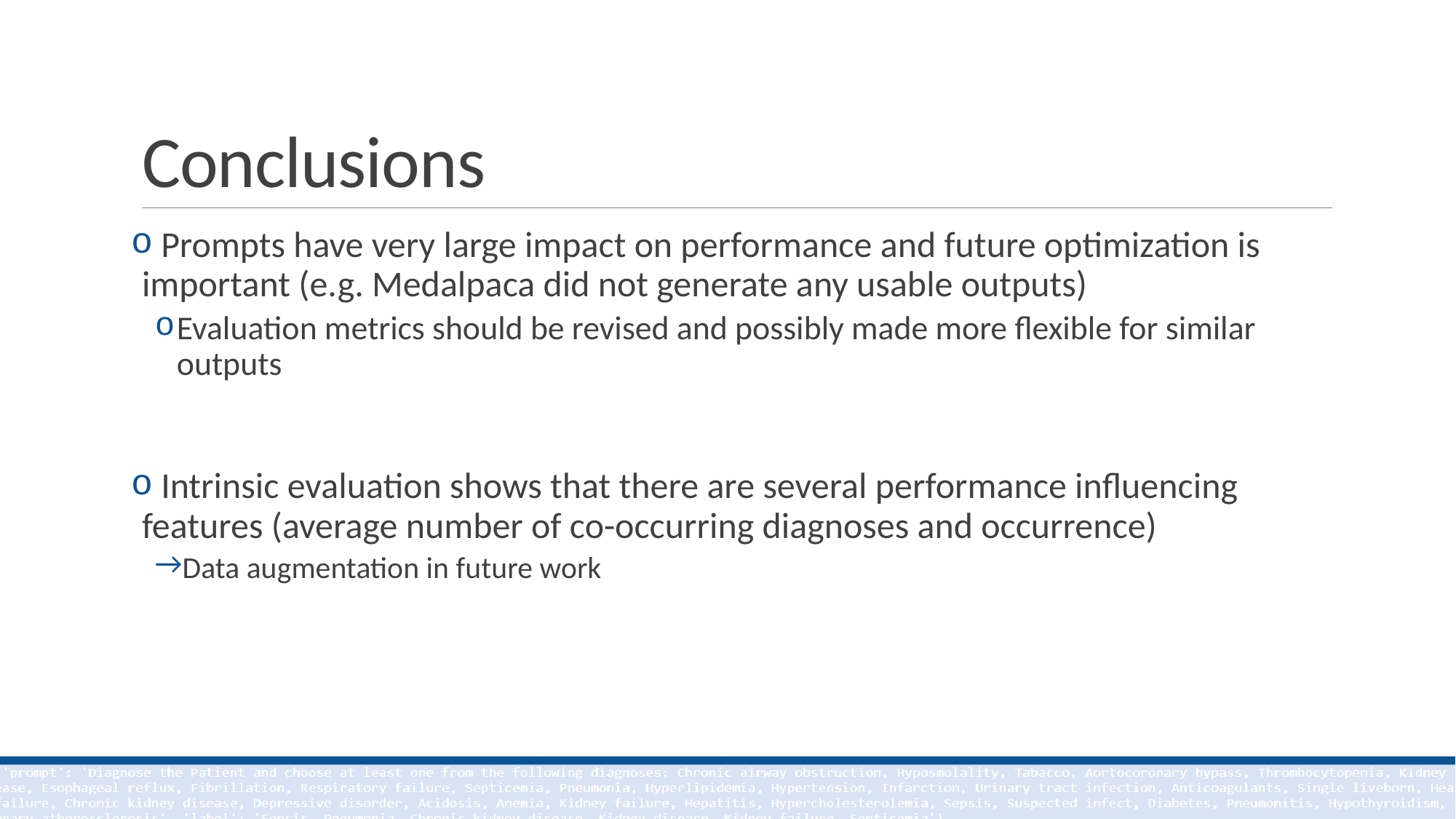

# Conclusions
 Prompts have very large impact on performance and future optimization is important (e.g. Medalpaca did not generate any usable outputs)
Evaluation metrics should be revised and possibly made more flexible for similar outputs

 Intrinsic evaluation shows that there are several performance influencing features (average number of co-occurring diagnoses and occurrence)
Data augmentation in future work